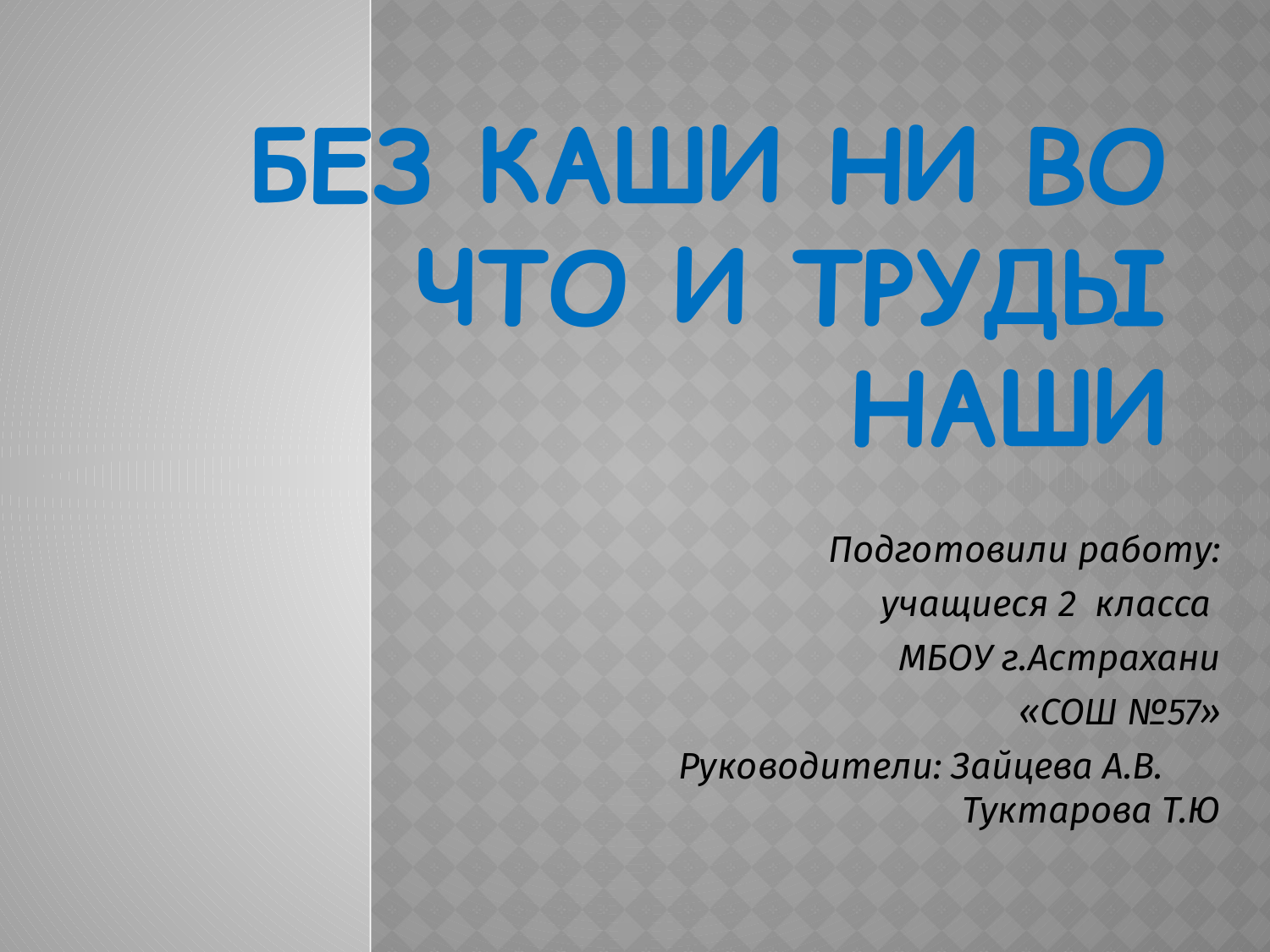

# Без каши ни во что и труды наши
Подготовили работу:
учащиеся 2  класса
МБОУ г.Астрахани
 «СОШ №57»
Руководители: Зайцева А.В.                                   Туктарова Т.Ю